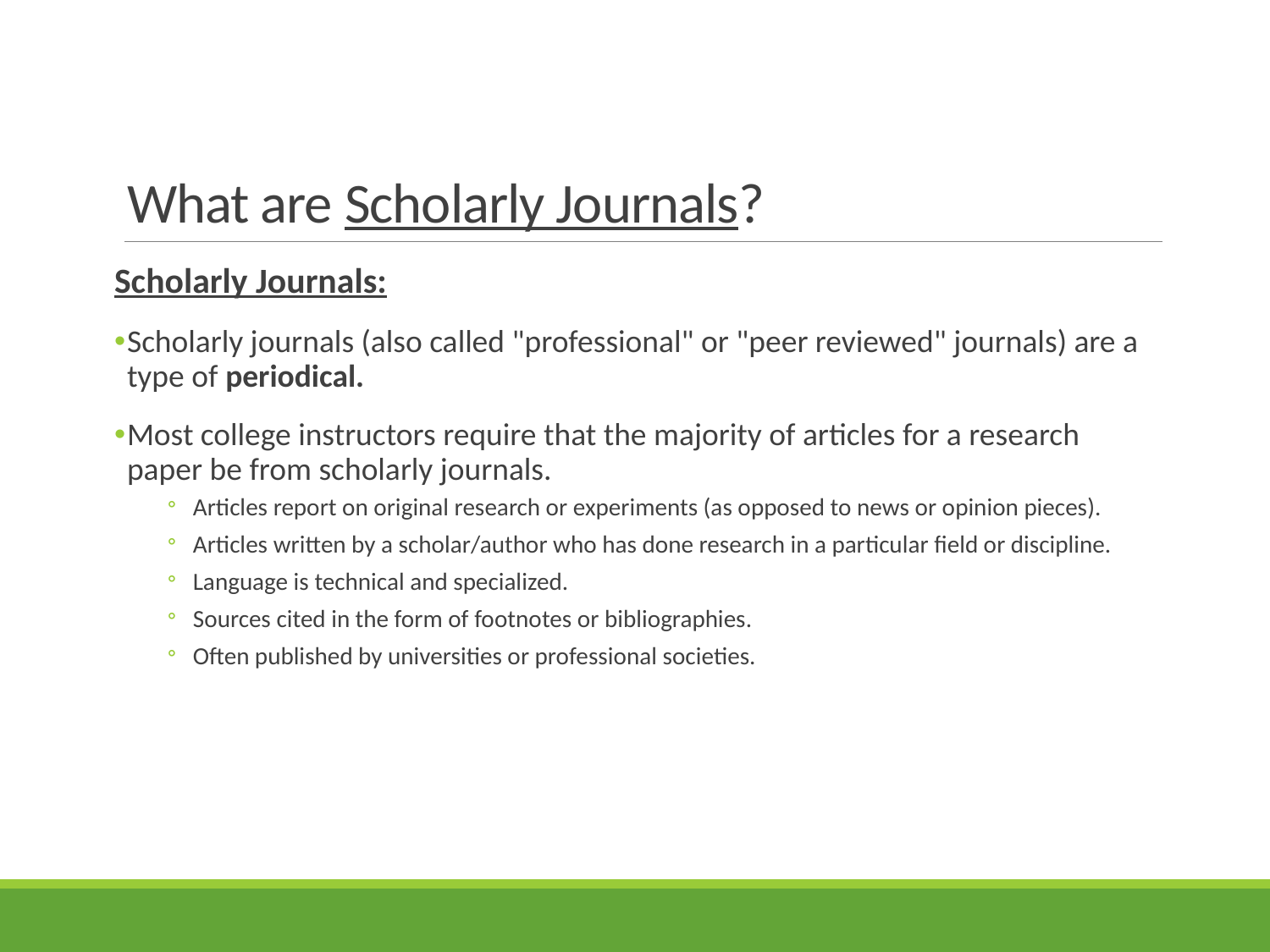

# What are Scholarly Journals?
Scholarly Journals:
Scholarly journals (also called "professional" or "peer reviewed" journals) are a type of periodical.
Most college instructors require that the majority of articles for a research paper be from scholarly journals.
Articles report on original research or experiments (as opposed to news or opinion pieces).
Articles written by a scholar/author who has done research in a particular field or discipline.
Language is technical and specialized.
Sources cited in the form of footnotes or bibliographies.
Often published by universities or professional societies.